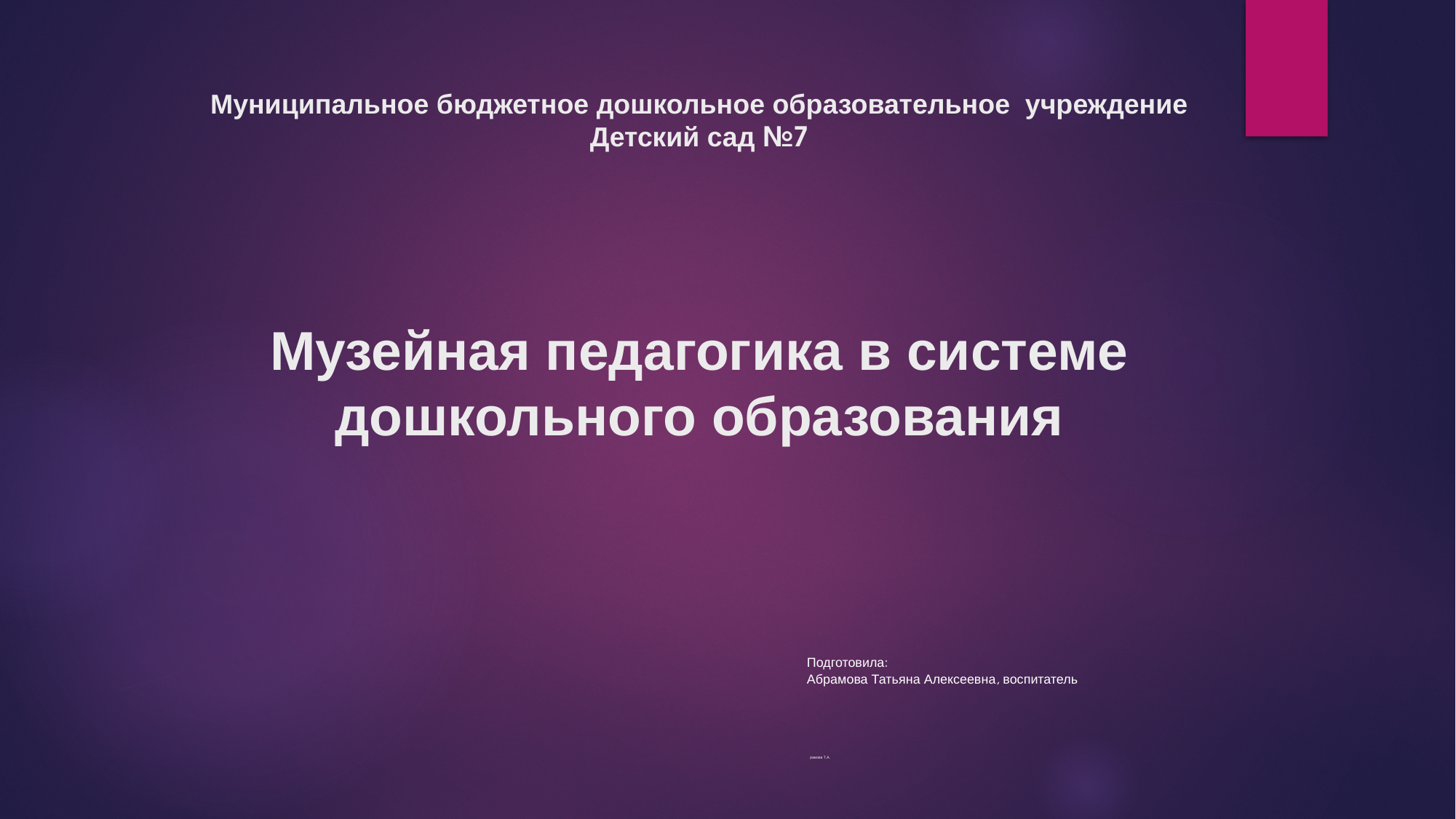

# Муниципальное бюджетное дошкольное образовательное  учреждение Детский сад №7 Музейная педагогика в системе дошкольного образования
Подготовила:
Абрамова Татьяна Алексеевна, воспитатель

   рамова Т.А.